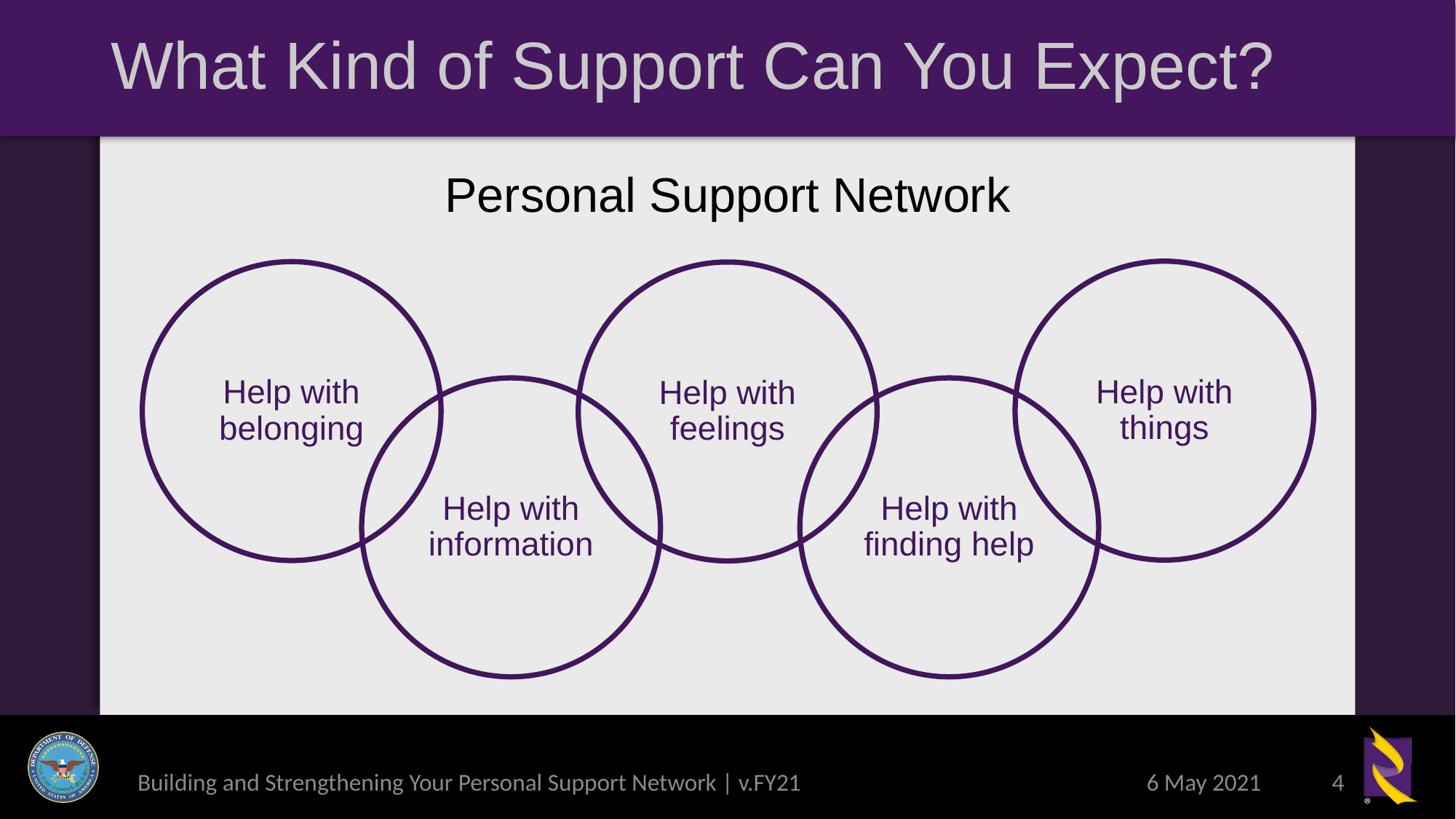

# What Kind of Support Can You Expect?
Personal Support Network
Help with belonging
Help with information
Help with feelings
Help with finding help
Help with things
Building and Strengthening Your Personal Support Network | v.FY21
6 May 2021
4